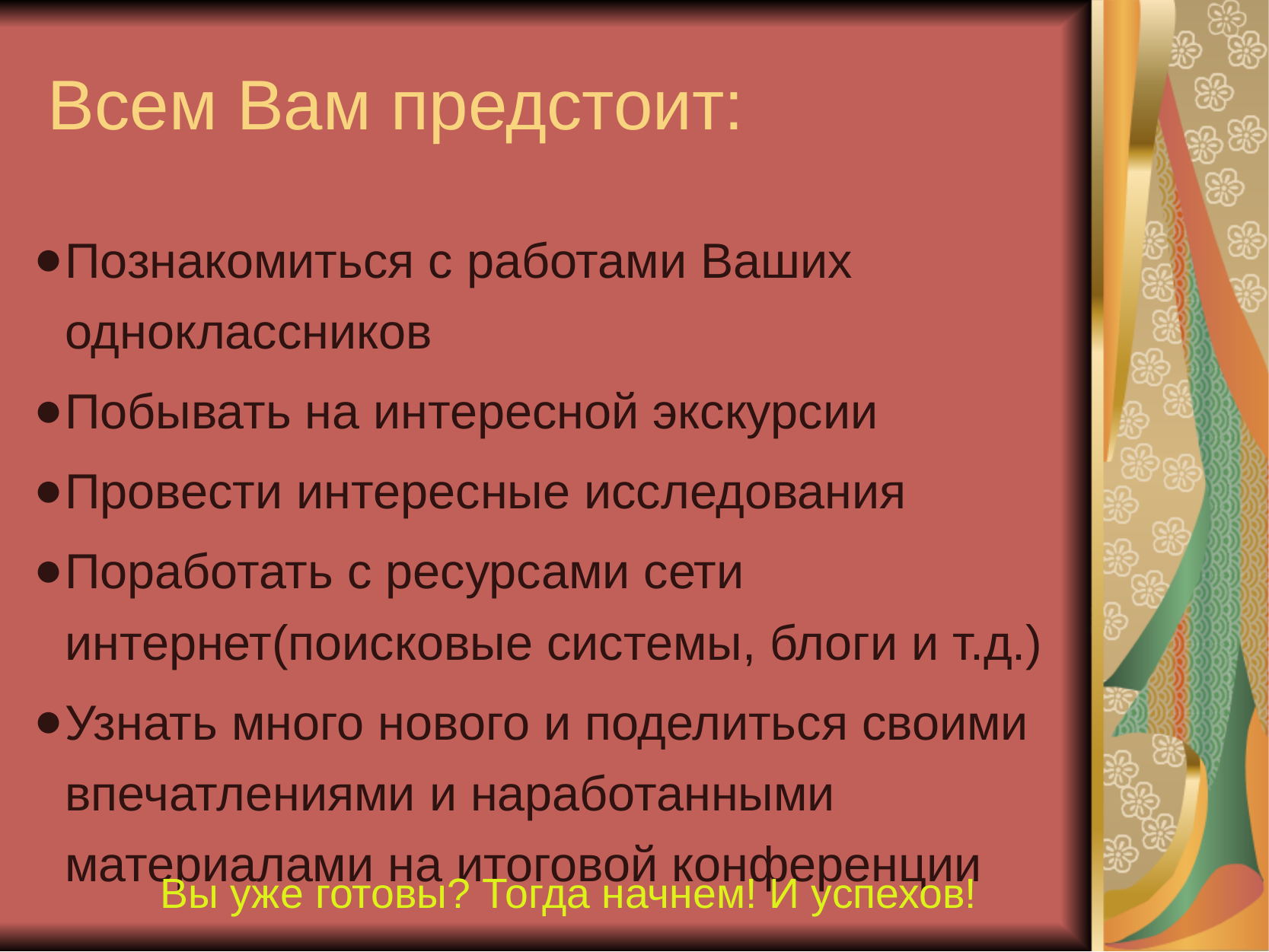

# Всем Вам предстоит:
Познакомиться с работами Ваших одноклассников
Побывать на интересной экскурсии
Провести интересные исследования
Поработать с ресурсами сети интернет(поисковые системы, блоги и т.д.)
Узнать много нового и поделиться своими впечатлениями и наработанными материалами на итоговой конференции

Вы уже готовы? Тогда начнем! И успехов!